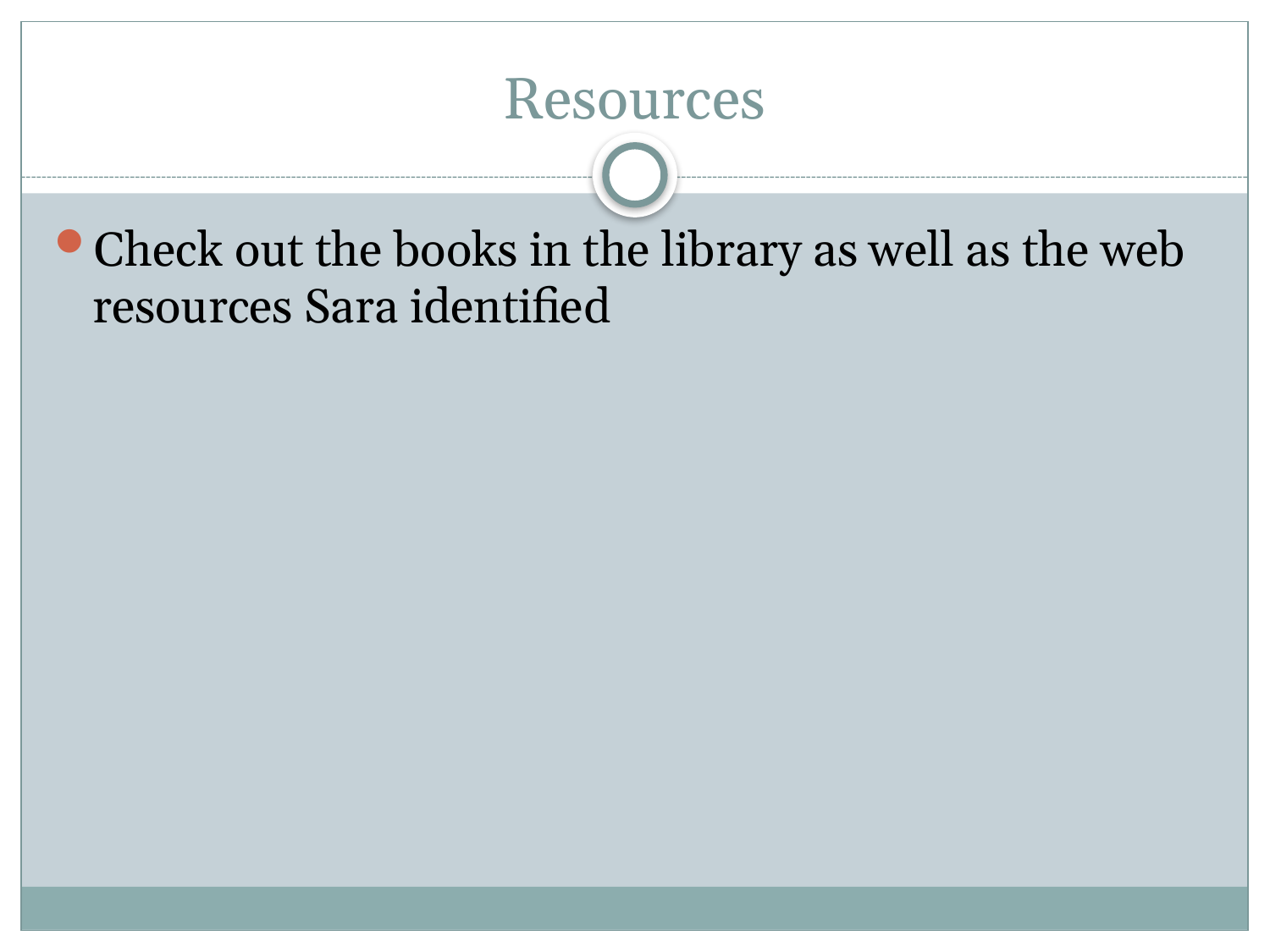

# Resources
Check out the books in the library as well as the web resources Sara identified